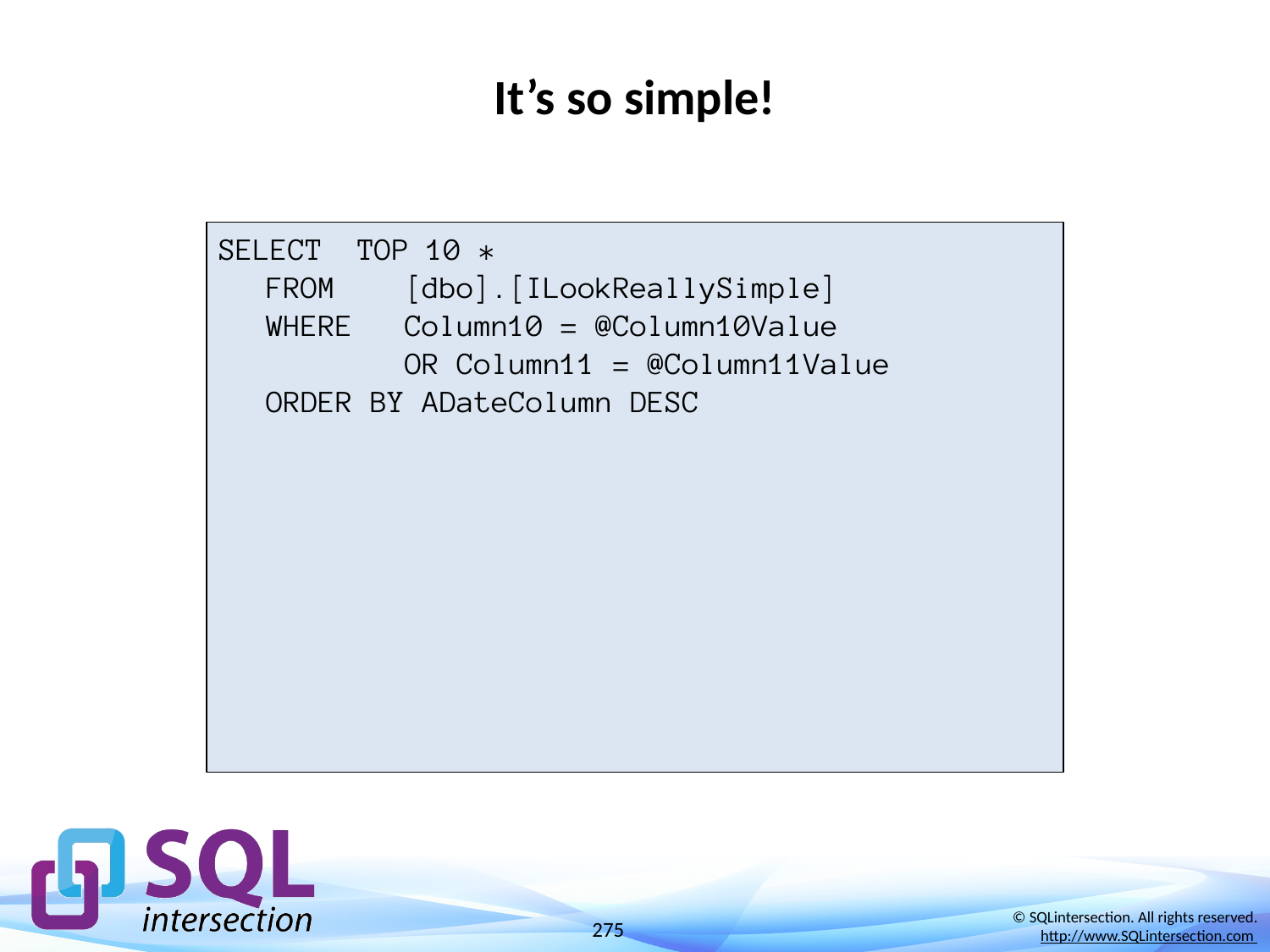

# It’s so simple!
SELECT  TOP 10 *
FROM    [dbo].[ILookReallySimple]
WHERE   Column10 = @Column10Value
        OR Column11 = @Column11Value
ORDER BY ADateColumn DESC